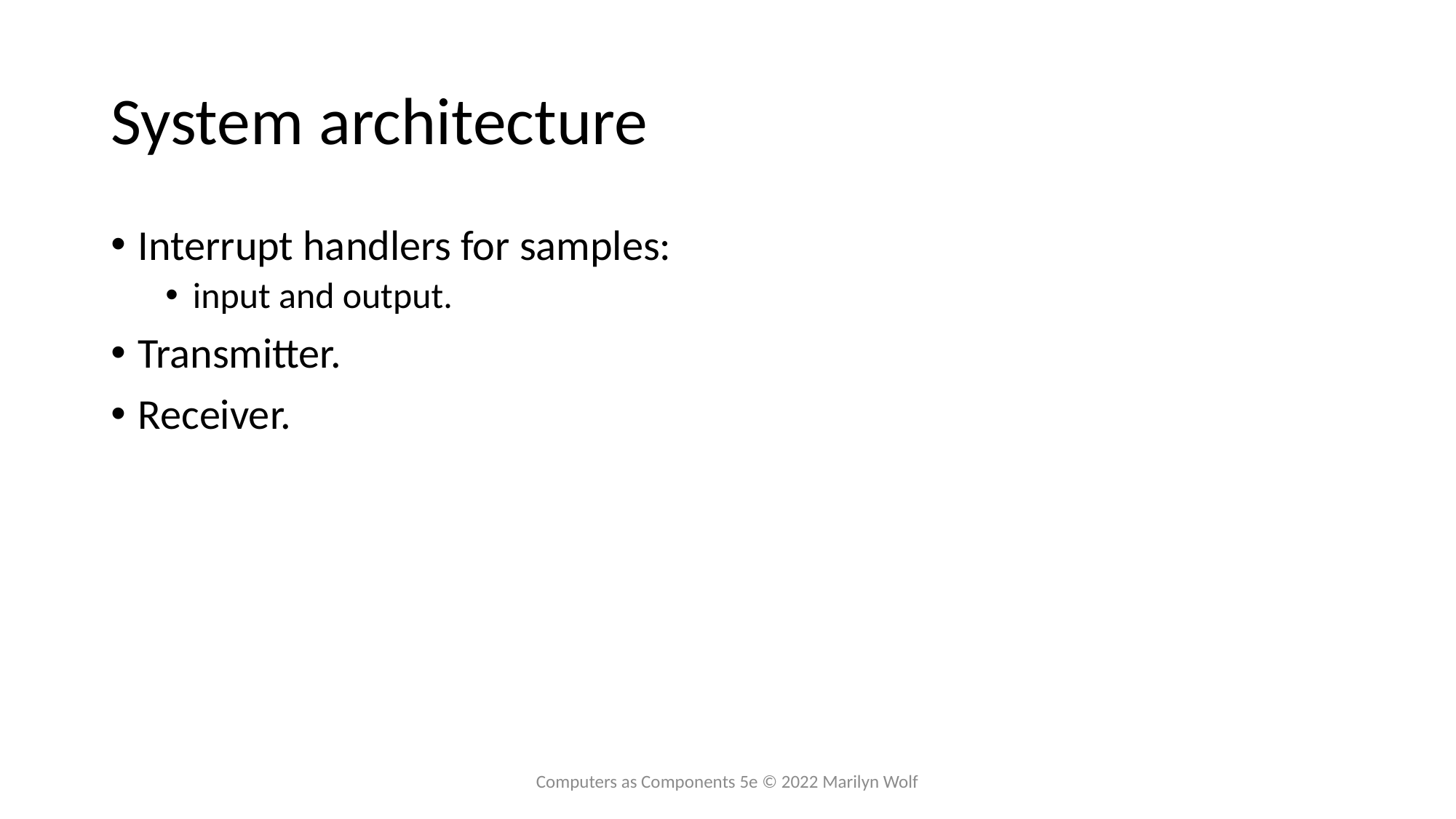

# System architecture
Interrupt handlers for samples:
input and output.
Transmitter.
Receiver.
Computers as Components 5e © 2022 Marilyn Wolf